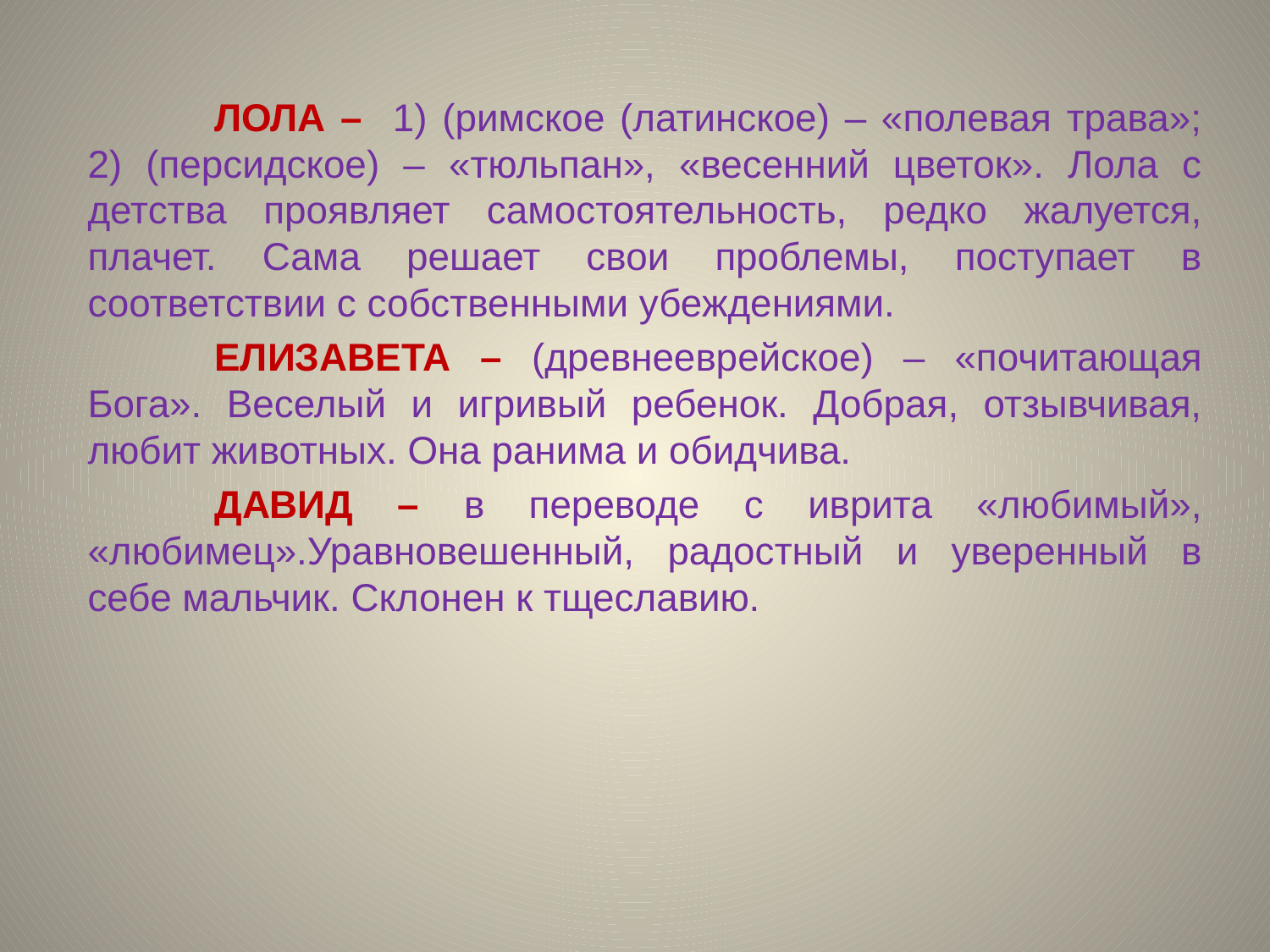

ЛОЛА –  1) (римское (латинское) – «полевая трава»; 2) (персидское) – «тюльпан», «весенний цветок». Лола с детства проявляет самостоятельность, редко жалуется, плачет. Сама решает свои проблемы, поступает в соответствии с собственными убеждениями.
	ЕЛИЗАВЕТА – (древнееврейское) – «почитающая Бога». Веселый и игривый ребенок. Добрая, отзывчивая, любит животных. Она ранима и обидчива.
	ДАВИД – в переводе с иврита «любимый», «любимец».Уравновешенный, радостный и уверенный в себе мальчик. Склонен к тщеславию.